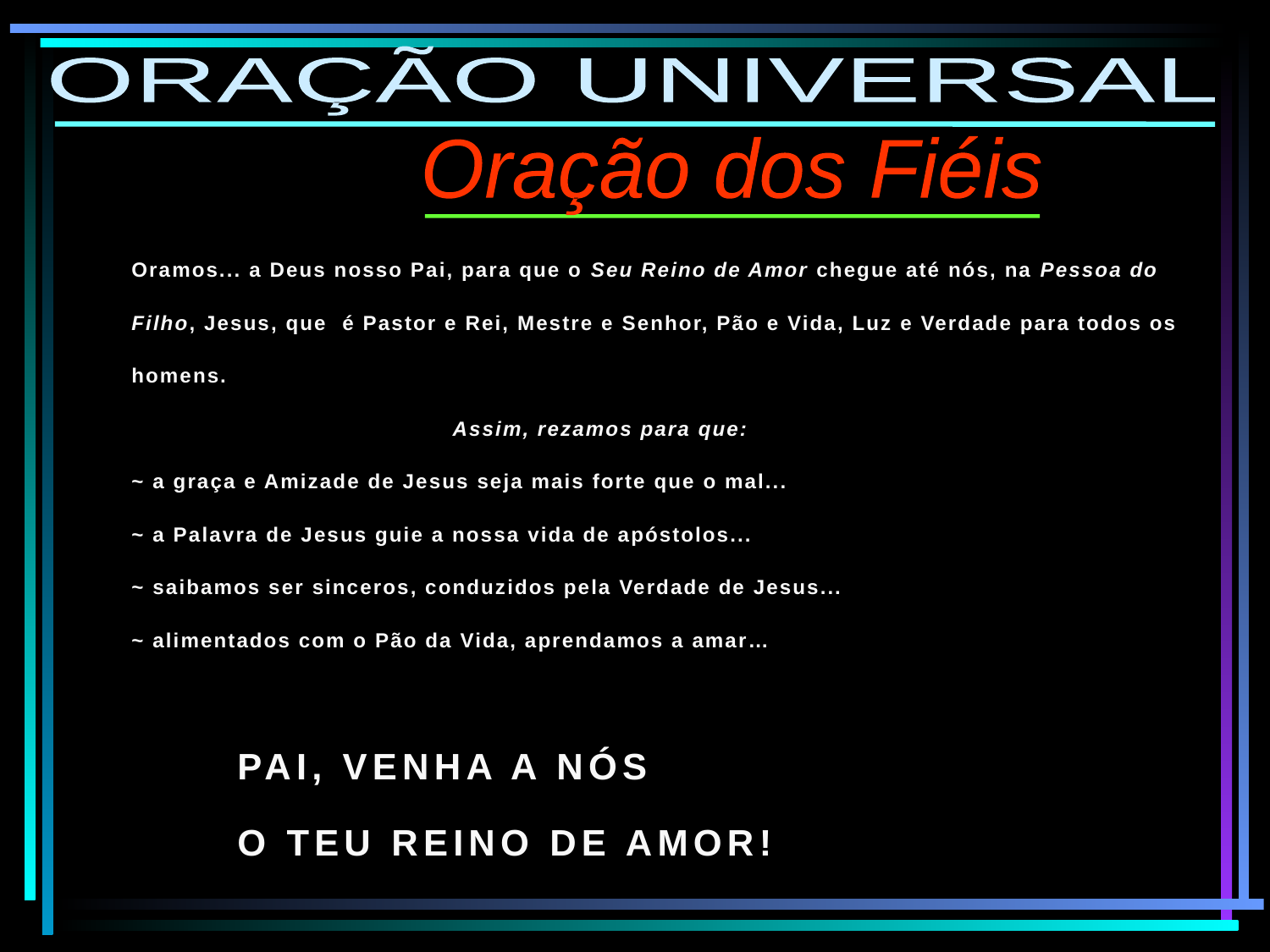

ORAÇÃO UNIVERSAL

Oração dos Fiéis

Oramos... a Deus nosso Pai, para que o Seu Reino de Amor chegue até nós, na Pessoa do Filho, Jesus, que  é Pastor e Rei, Mestre e Senhor, Pão e Vida, Luz e Verdade para todos os homens.
                                           Assim, rezamos para que:
~ a graça e Amizade de Jesus seja mais forte que o mal...
~ a Palavra de Jesus guie a nossa vida de apóstolos...
~ saibamos ser sinceros, conduzidos pela Verdade de Jesus...
~ alimentados com o Pão da Vida, aprendamos a amar…
PAI, VENHA A NÓS
O TEU REINO DE AMOR!